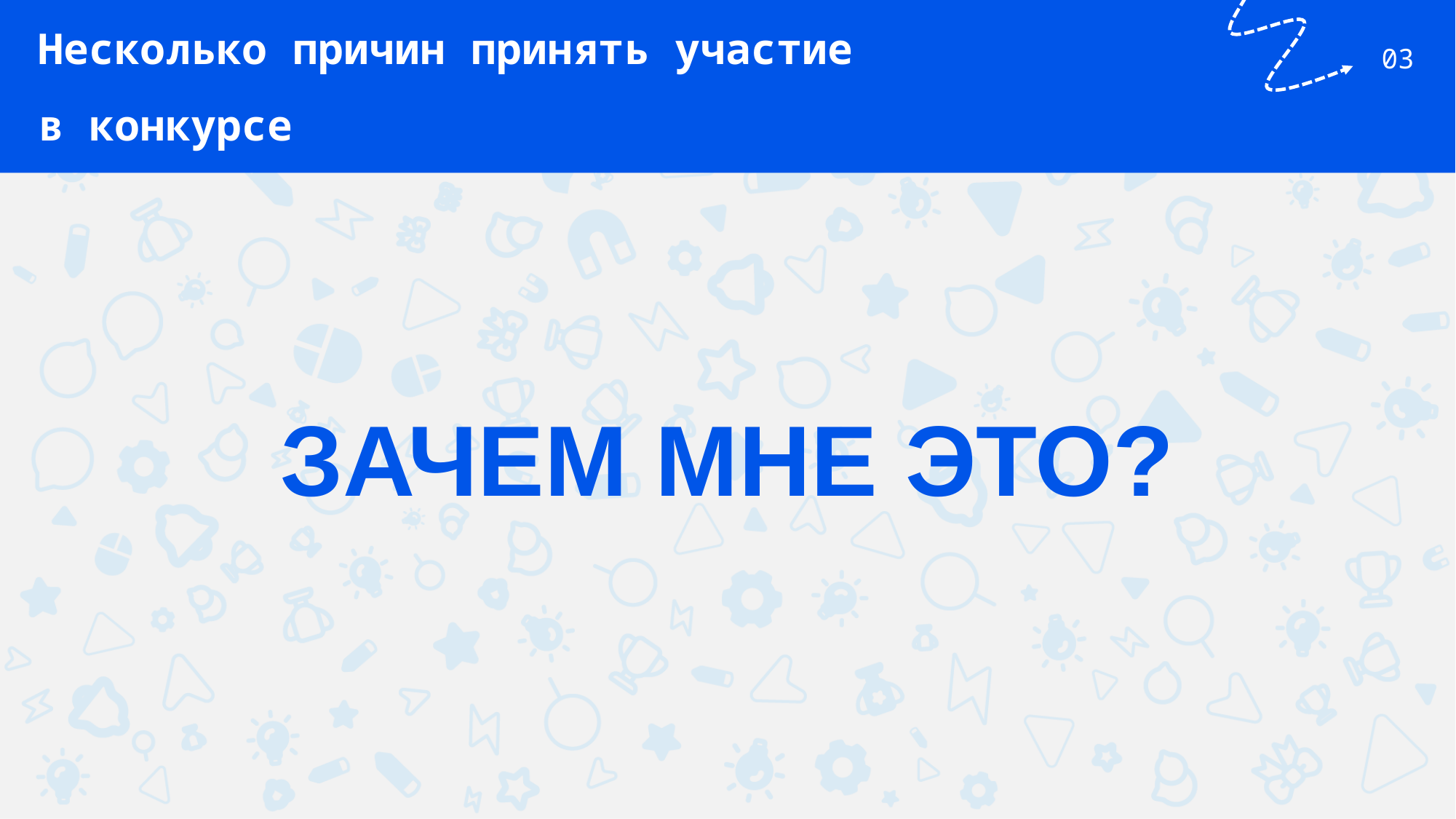

03
Несколько причин принять участие
в конкурсе
ЗАЧЕМ МНЕ ЭТО?